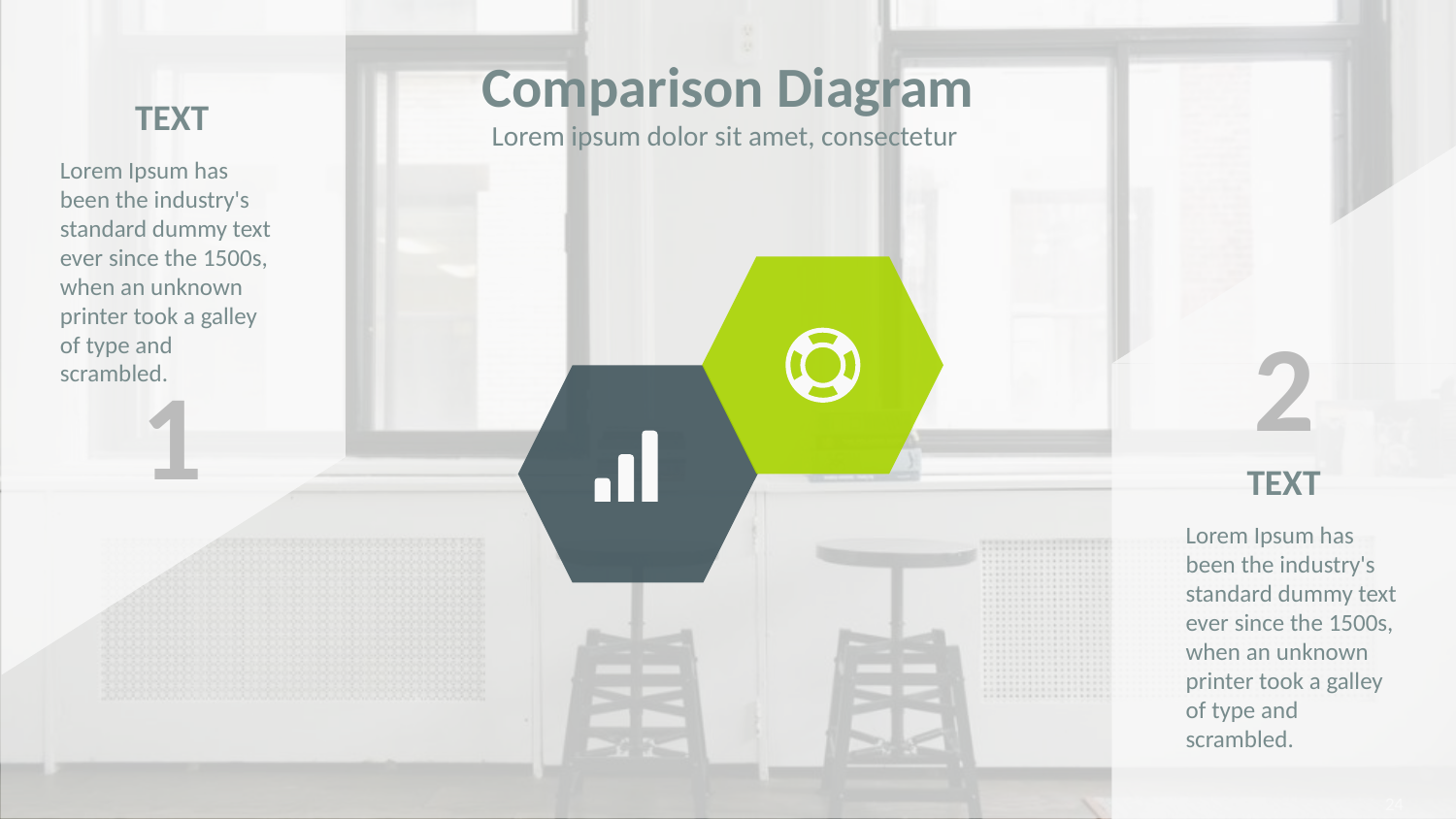

Comparison Diagram
Lorem ipsum dolor sit amet, consectetur
TEXT

Lorem Ipsum has been the industry's standard dummy text ever since the 1500s, when an unknown printer took a galley of type and scrambled.

2

1

TEXT
Lorem Ipsum has been the industry's standard dummy text ever since the 1500s, when an unknown printer took a galley of type and scrambled.